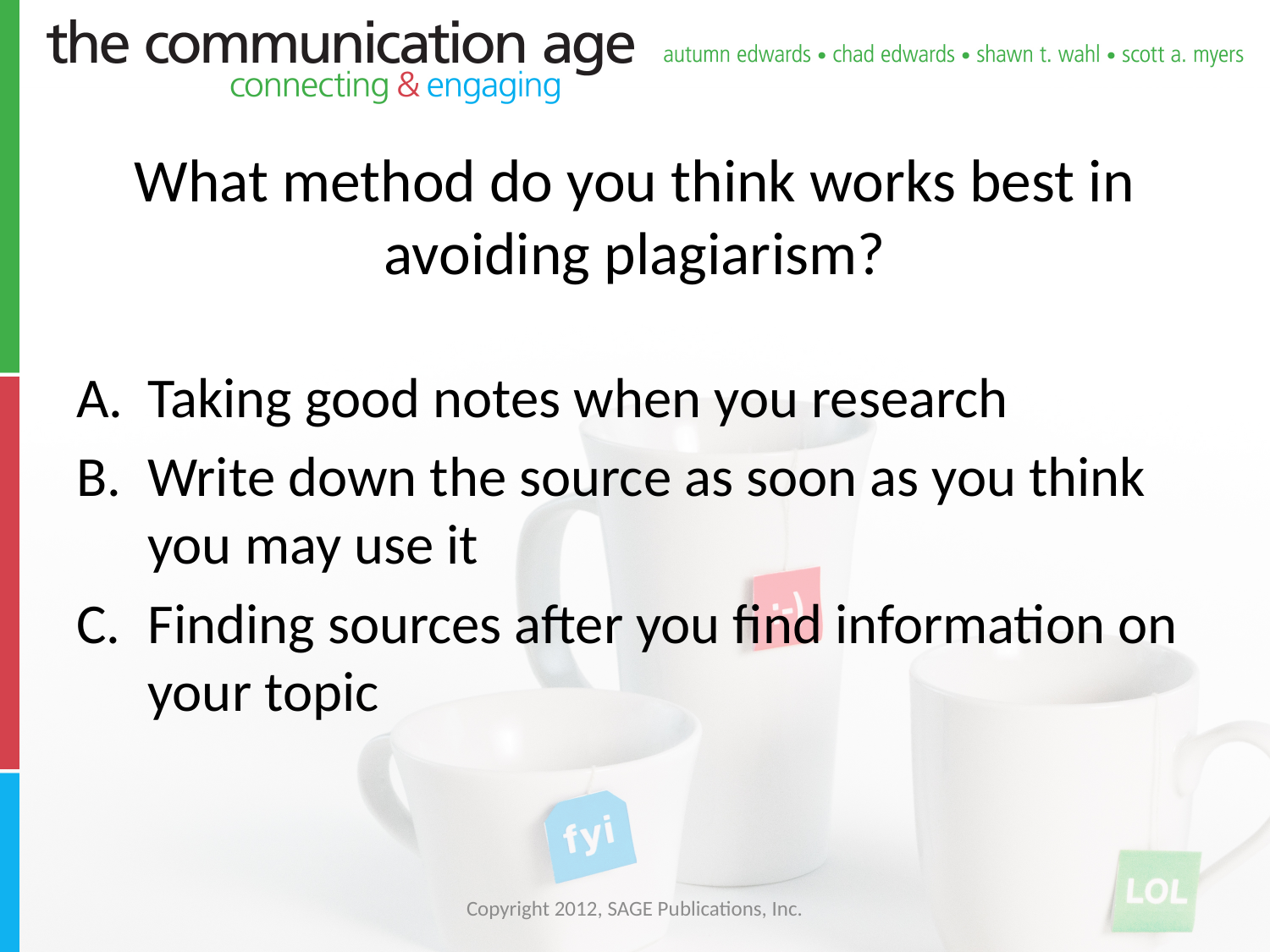

# What method do you think works best in avoiding plagiarism?
Taking good notes when you research
Write down the source as soon as you think you may use it
Finding sources after you find information on your topic

Copyright 2012, SAGE Publications, Inc.